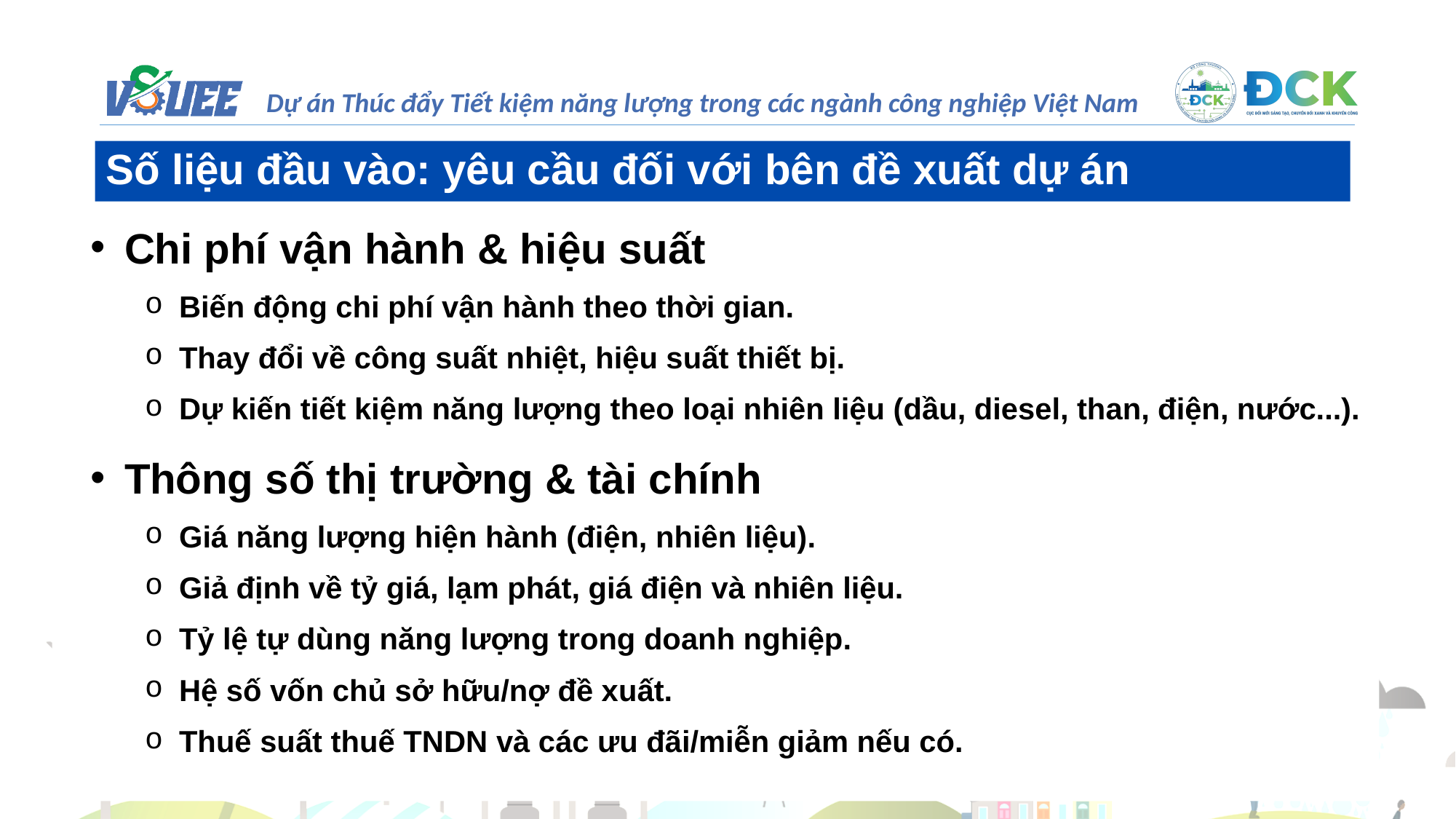

Số liệu đầu vào: yêu cầu đối với bên đề xuất dự án
Chi phí vận hành & hiệu suất
Biến động chi phí vận hành theo thời gian.
Thay đổi về công suất nhiệt, hiệu suất thiết bị.
Dự kiến tiết kiệm năng lượng theo loại nhiên liệu (dầu, diesel, than, điện, nước...).
Thông số thị trường & tài chính
Giá năng lượng hiện hành (điện, nhiên liệu).
Giả định về tỷ giá, lạm phát, giá điện và nhiên liệu.
Tỷ lệ tự dùng năng lượng trong doanh nghiệp.
Hệ số vốn chủ sở hữu/nợ đề xuất.
Thuế suất thuế TNDN và các ưu đãi/miễn giảm nếu có.